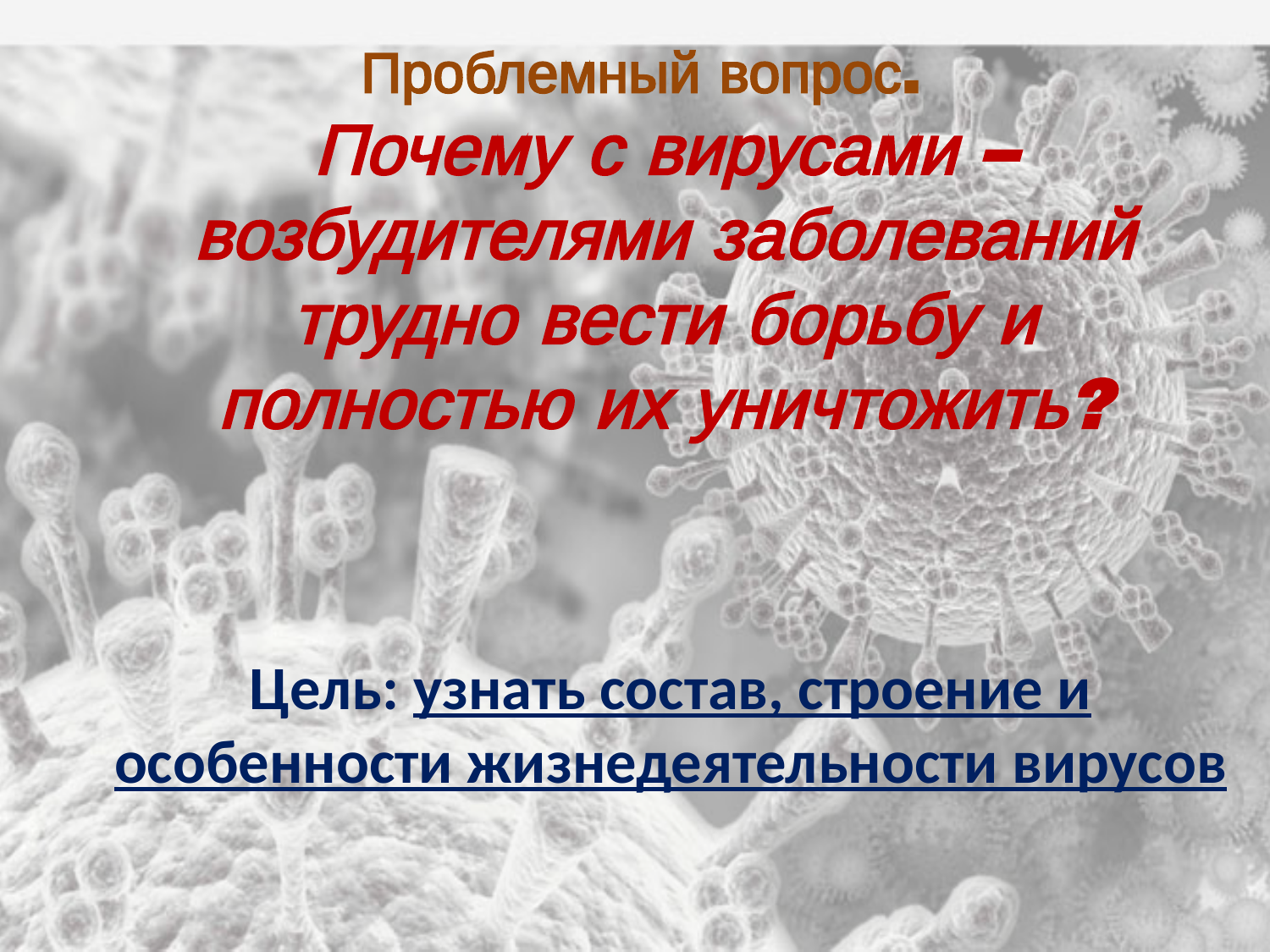

Проблемный вопрос.
Почему с вирусами – возбудителями заболеваний трудно вести борьбу и полностью их уничтожить?

# Цель: узнать состав, строение и особенности жизнедеятельности вирусов